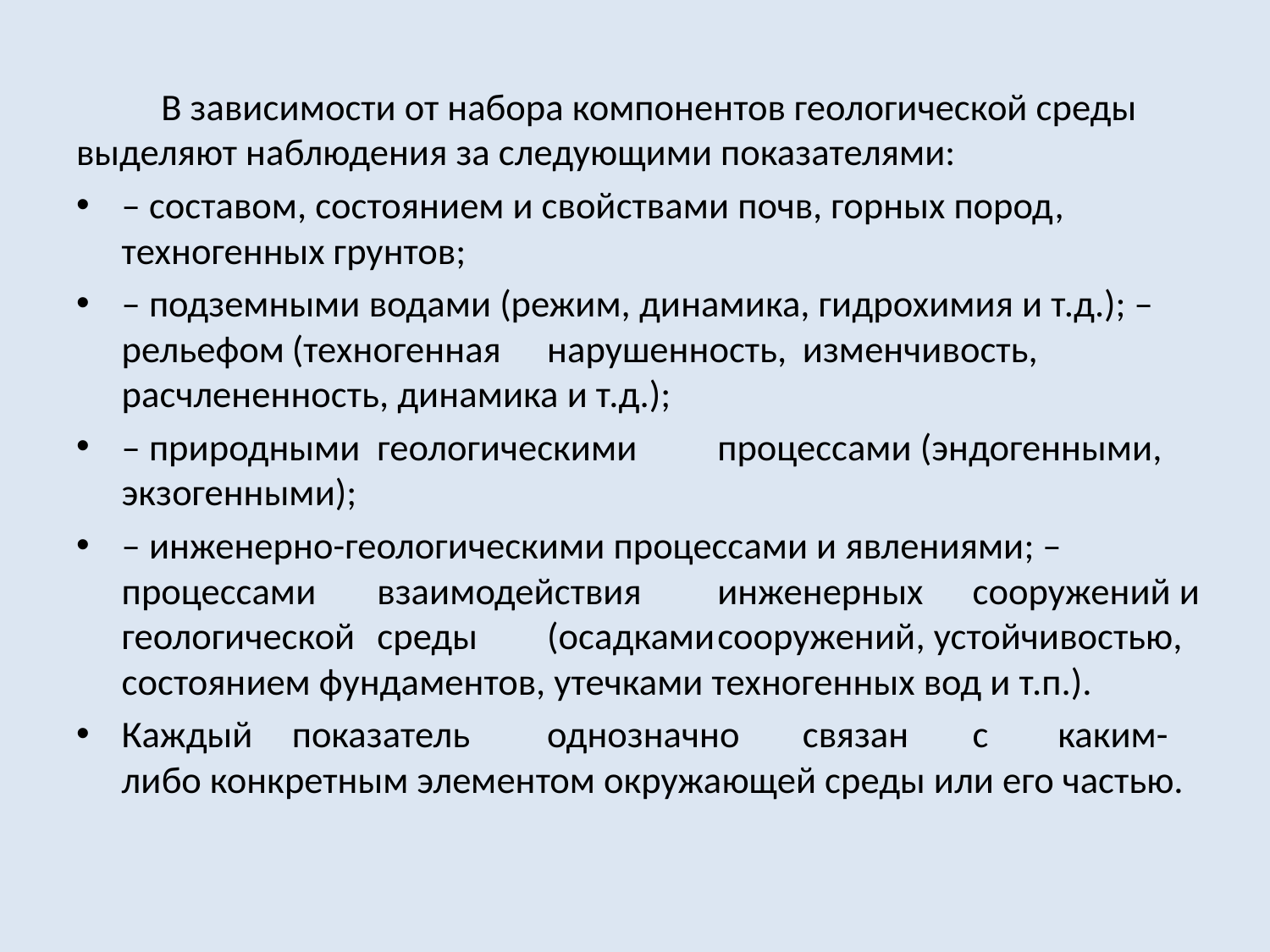

В зависимости от набора компонентов геологической среды выделяют наблюдения за следующими показателями:
– составом, состоянием и свойствами почв, горных пород, техногенных грунтов;
– подземными водами (режим, динамика, гидрохимия и т.д.); –рельефом	(техногенная	нарушенность,	изменчивость, расчлененность, динамика и т.д.);
– природными	геологическими	процессами (эндогенными, экзогенными);
– инженерно-геологическими процессами и явлениями; –процессами	взаимодействия	инженерных	сооружений и геологической	среды	(осадками	сооружений, устойчивостью, состоянием фундаментов, утечками техногенных вод и т.п.).
Каждый	показатель	однозначно	связан	с	каким-либо конкретным элементом окружающей среды или его частью.